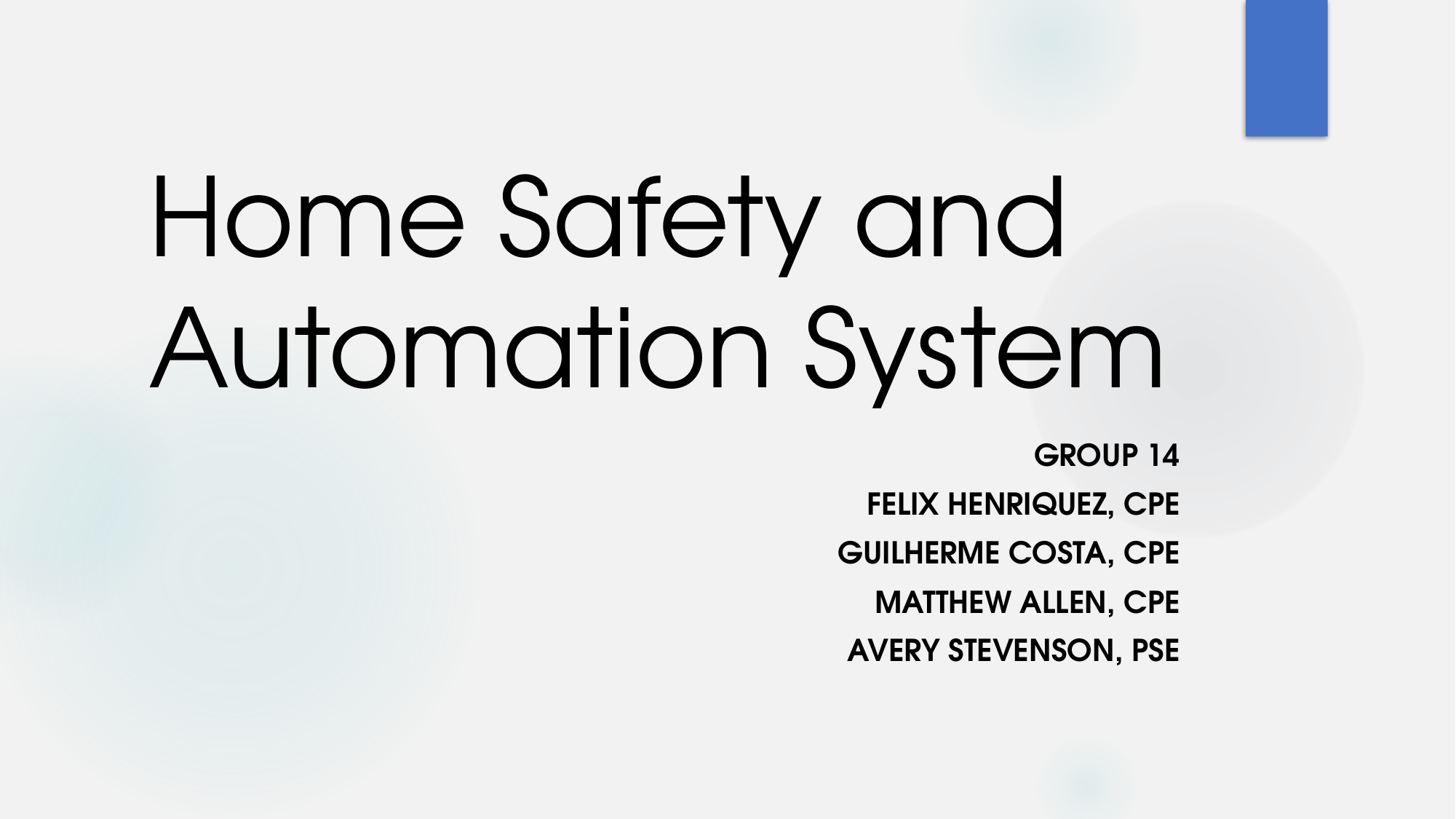

# Home Safety and Automation System
Group 14
Felix Henriquez, CPE
Guilherme Costa, CPE
Matthew Allen, CPE
Avery Stevenson, PSE